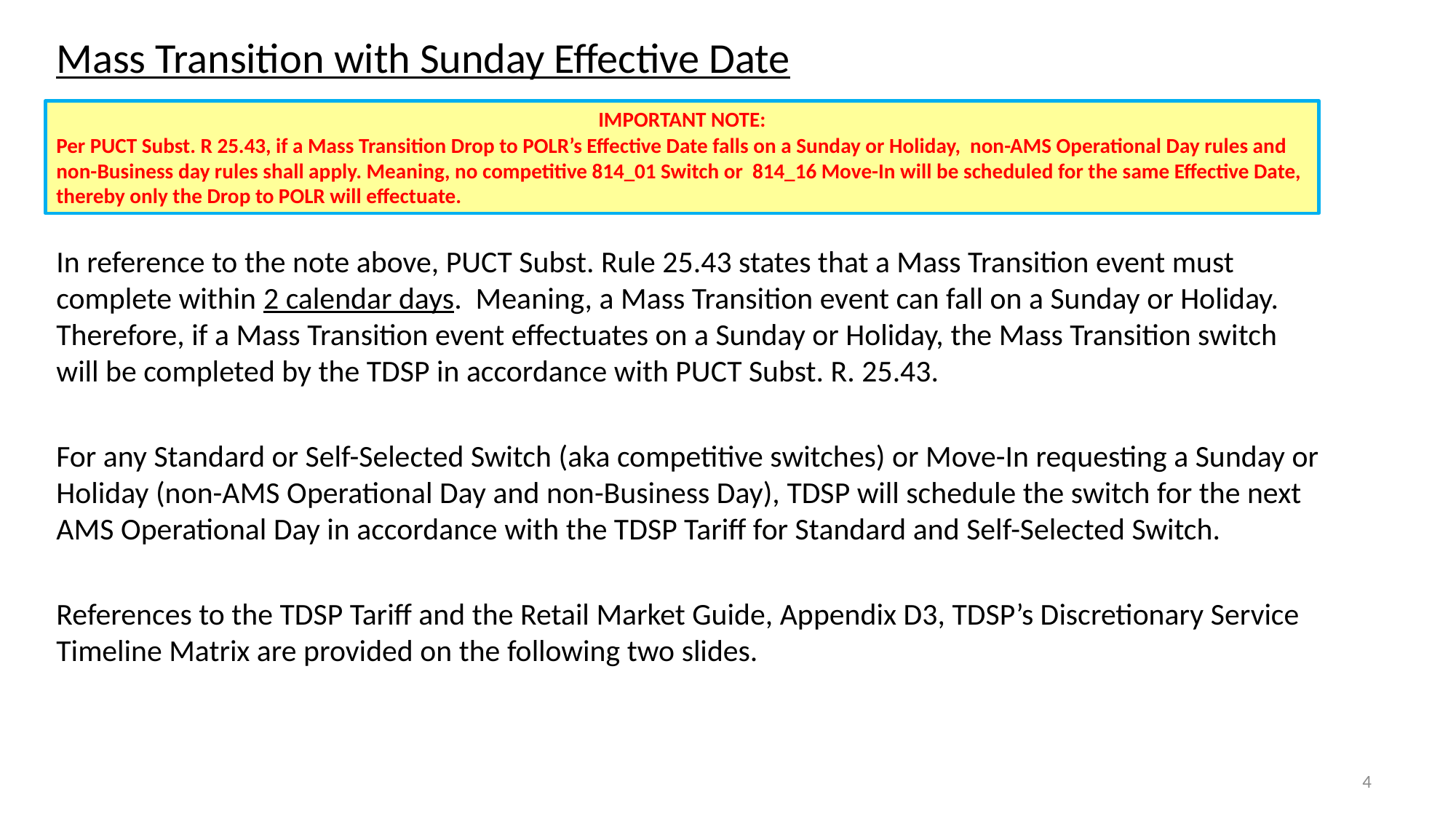

# Mass Transition with Sunday Effective Date

In reference to the note above, PUCT Subst. Rule 25.43 states that a Mass Transition event must complete within 2 calendar days.  Meaning, a Mass Transition event can fall on a Sunday or Holiday. Therefore, if a Mass Transition event effectuates on a Sunday or Holiday, the Mass Transition switch will be completed by the TDSP in accordance with PUCT Subst. R. 25.43.

For any Standard or Self-Selected Switch (aka competitive switches) or Move-In requesting a Sunday or Holiday (non-AMS Operational Day and non-Business Day), TDSP will schedule the switch for the next AMS Operational Day in accordance with the TDSP Tariff for Standard and Self-Selected Switch.

References to the TDSP Tariff and the Retail Market Guide, Appendix D3, TDSP’s Discretionary Service Timeline Matrix are provided on the following two slides.

IMPORTANT NOTE:
Per PUCT Subst. R 25.43, if a Mass Transition Drop to POLR’s Effective Date falls on a Sunday or Holiday,  non-AMS Operational Day rules and non-Business day rules shall apply. Meaning, no competitive 814_01 Switch or  814_16 Move-In will be scheduled for the same Effective Date, thereby only the Drop to POLR will effectuate.
4